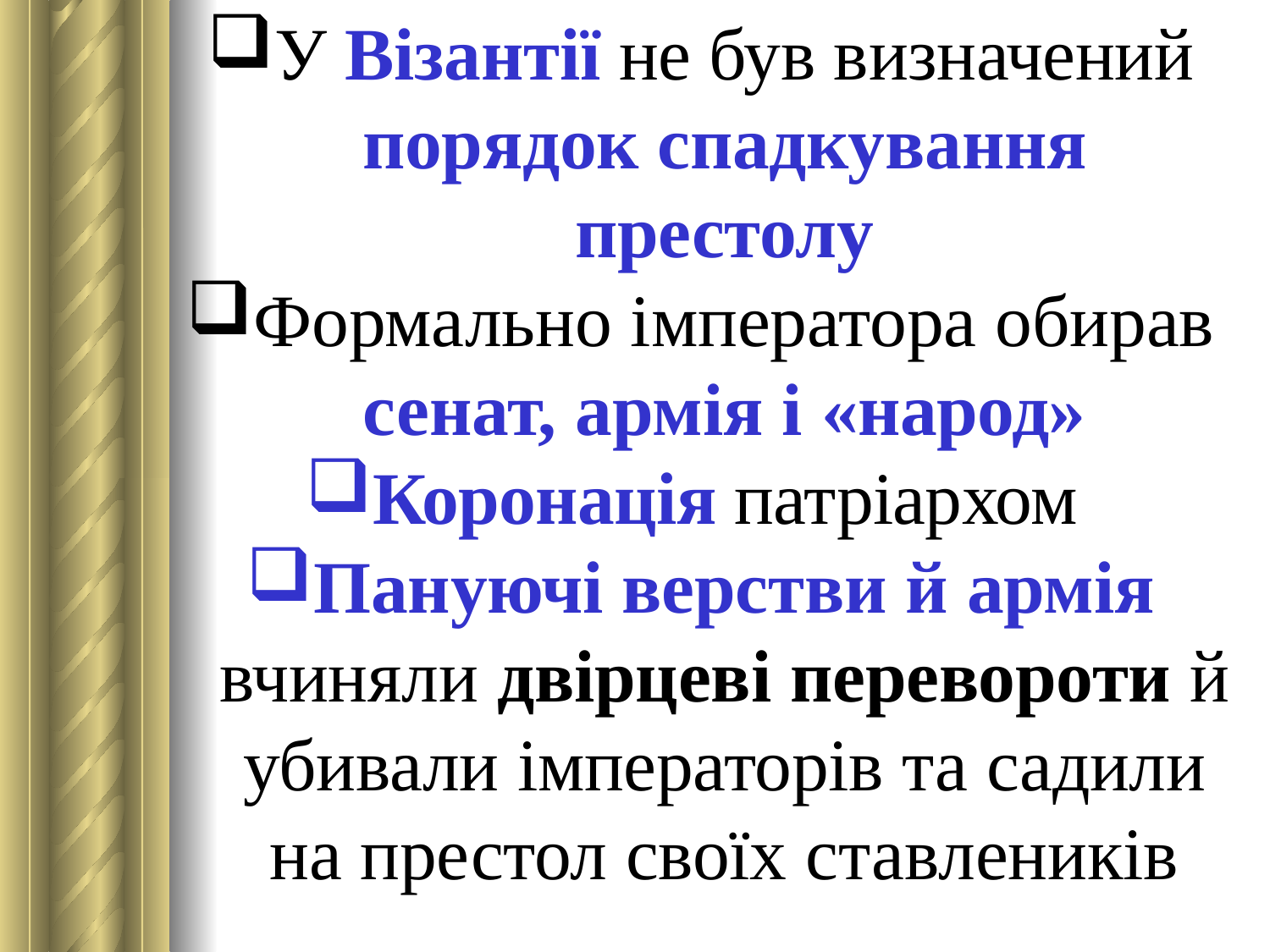

У Візантії не був визначений порядок спадкування престолу
Формально імператора обирав сенат, армія і «народ»
Коронація патріархом
Пануючі верстви й армія вчиняли двірцеві перевороти й убивали імператорів та садили на престол своїх ставлеників